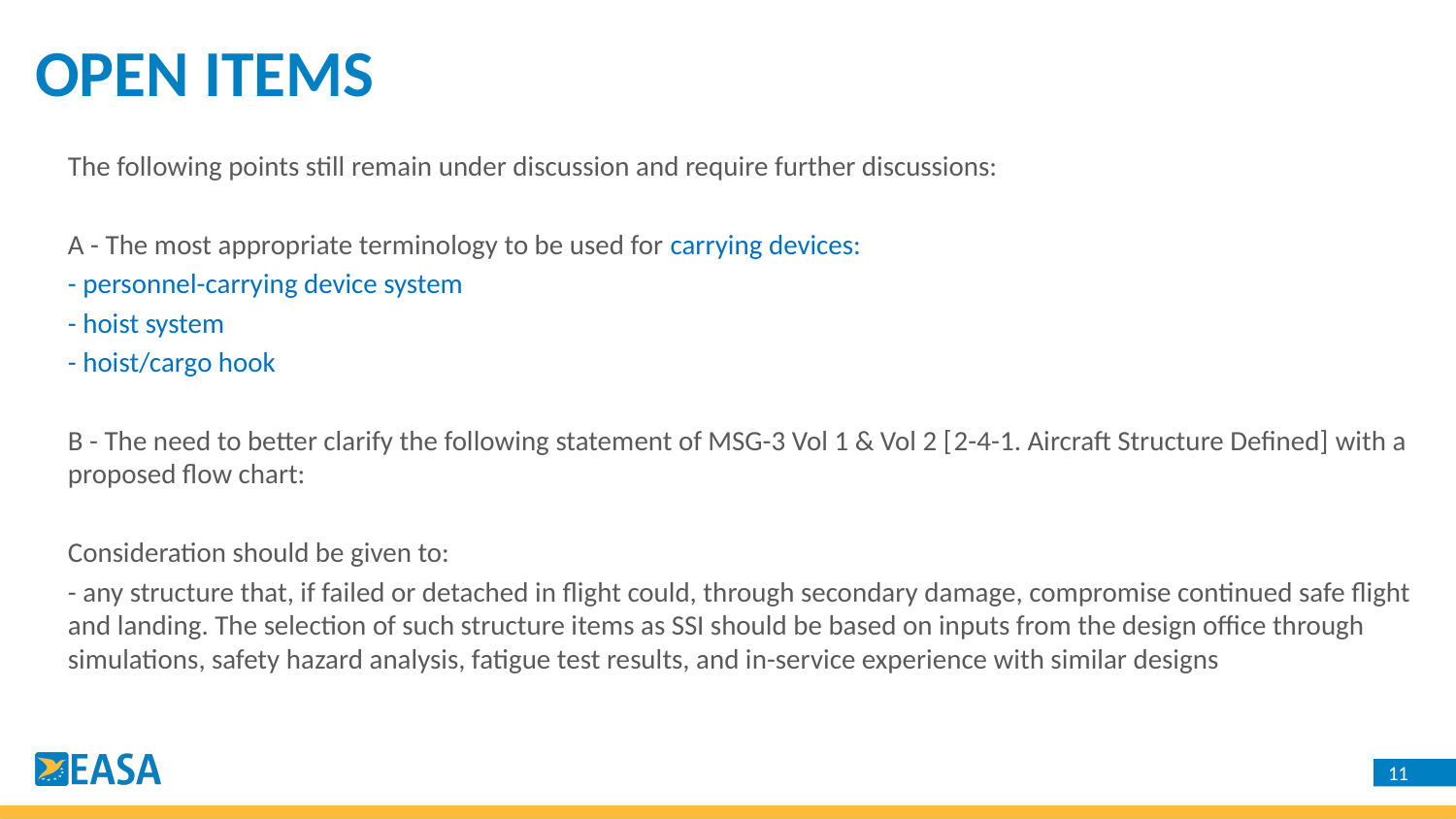

# OPEN ITEMS
The following points still remain under discussion and require further discussions:

A - The most appropriate terminology to be used for carrying devices:
- personnel-carrying device system
- hoist system
- hoist/cargo hook

B - The need to better clarify the following statement of MSG-3 Vol 1 & Vol 2 [2-4-1. Aircraft Structure Defined] with a proposed flow chart:

Consideration should be given to:
- any structure that, if failed or detached in flight could, through secondary damage, compromise continued safe flight and landing. The selection of such structure items as SSI should be based on inputs from the design office through simulations, safety hazard analysis, fatigue test results, and in-service experience with similar designs